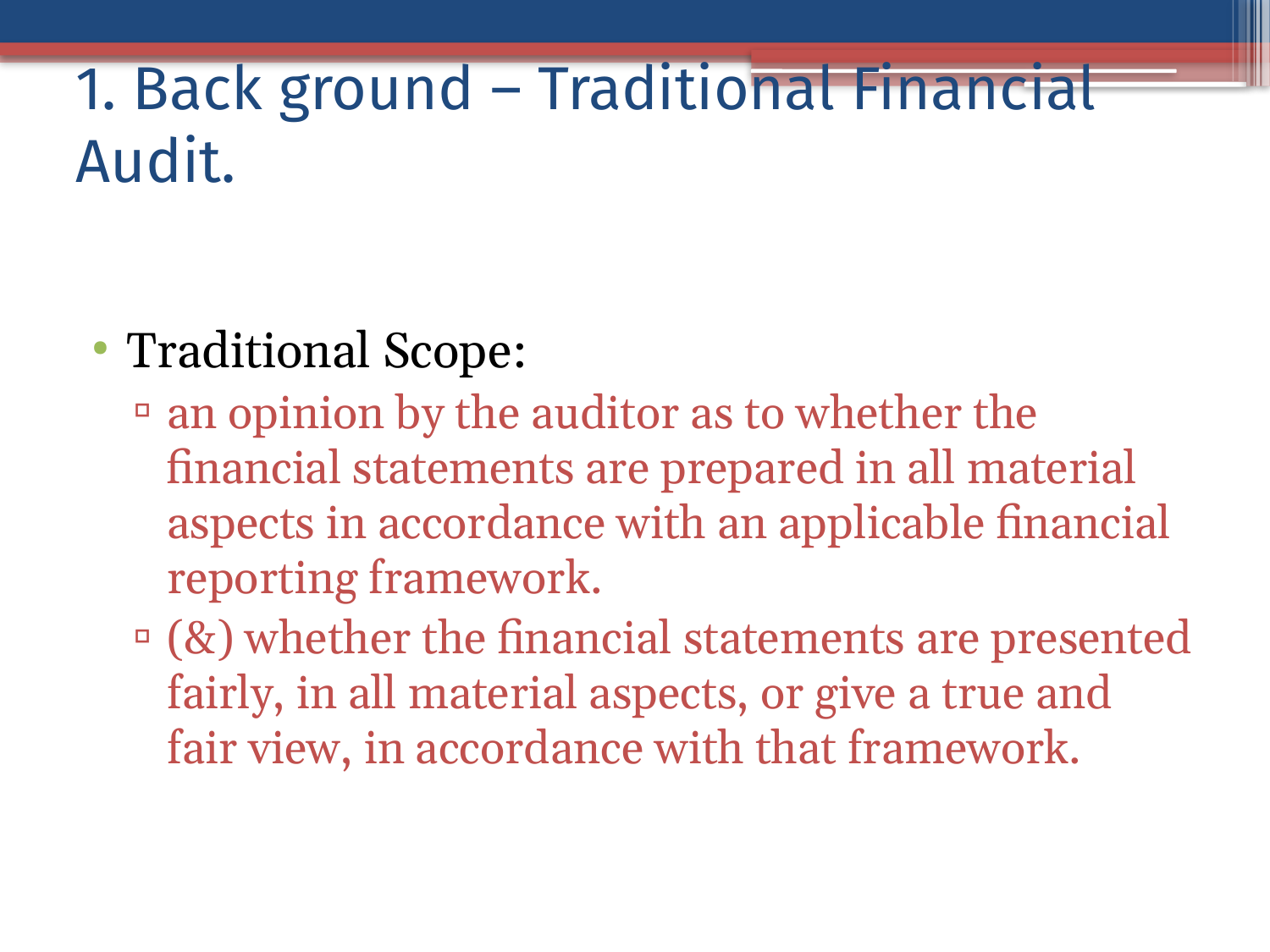

# 1. Back ground – Traditional Financial Audit.
Traditional Scope:
an opinion by the auditor as to whether the financial statements are prepared in all material aspects in accordance with an applicable financial reporting framework.
(&) whether the financial statements are presented fairly, in all material aspects, or give a true and fair view, in accordance with that framework.